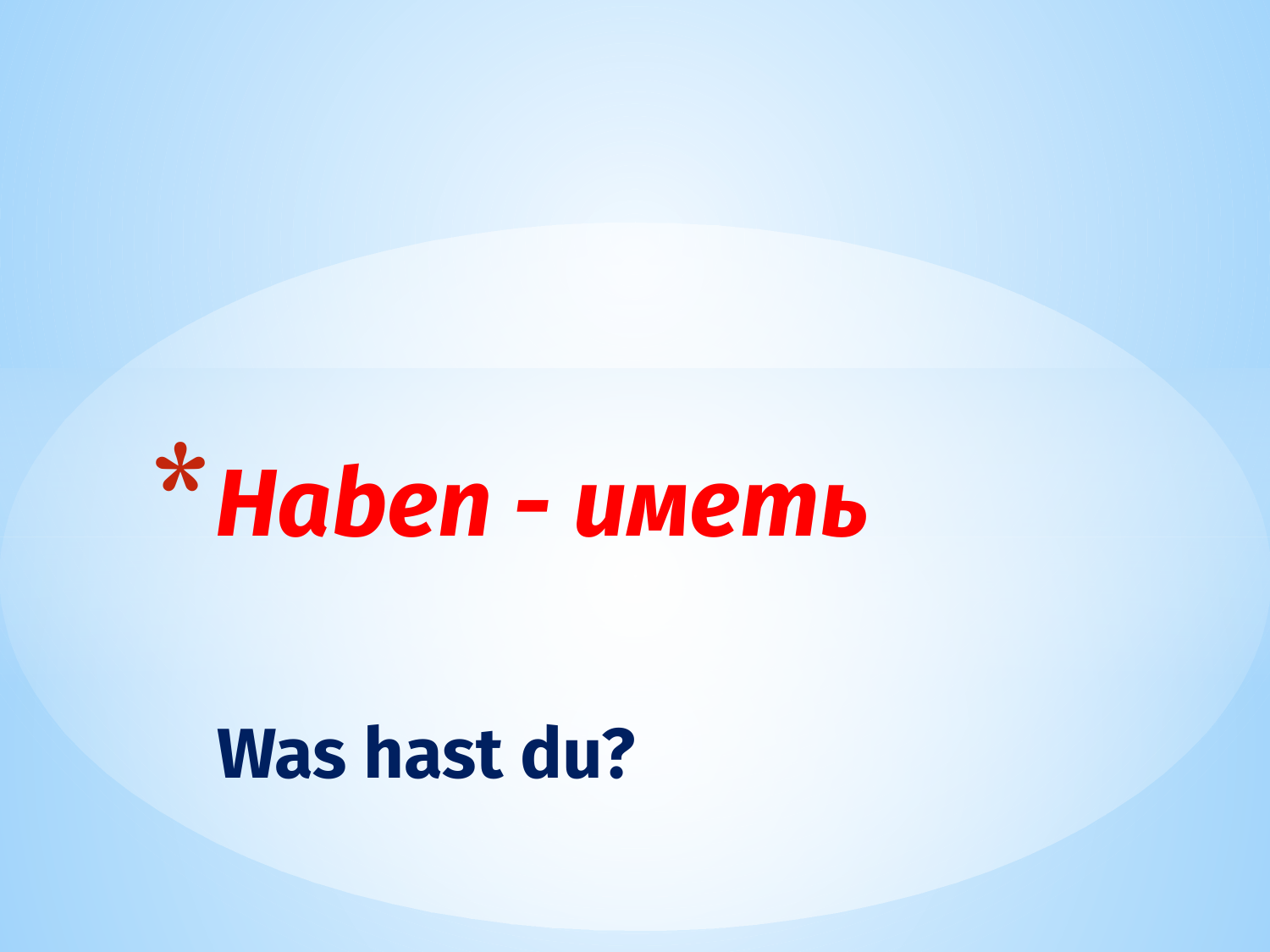

# Haben - иметь
Was hast du?